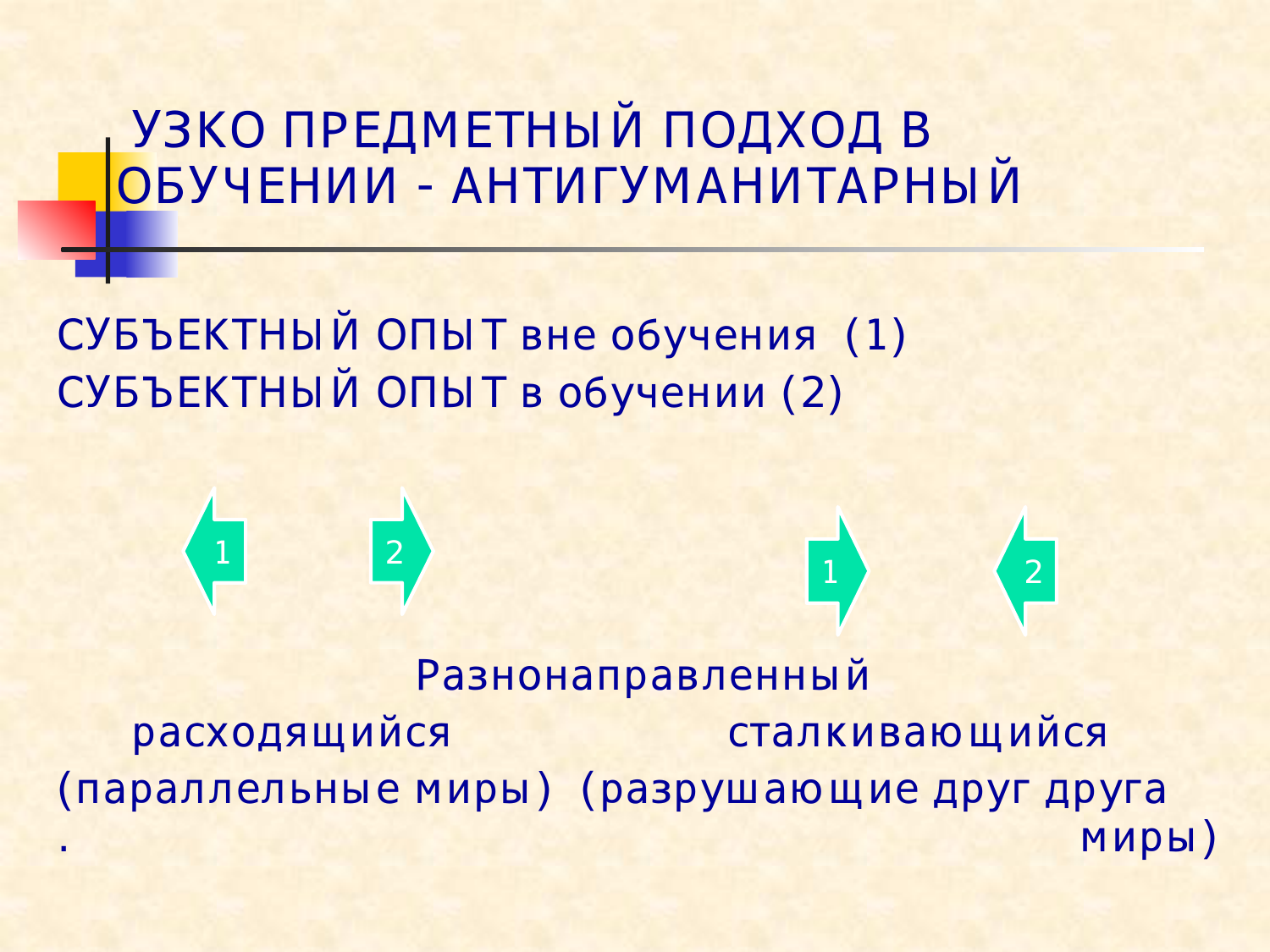

# УЗКО ПРЕДМЕТНЫЙ ПОДХОД В ОБУЧЕНИИ - антигуманитарный

СУБЪЕКТНЫЙ ОПЫТ вне обучения  (1)
СУБЪЕКТНЫЙ ОПЫТ в обучении (2)

Разнонаправленный
      расходящийся                      сталкивающийся
(параллельные миры)  (разрушающие друг друга     .                                                                                 миры)

1
2
1
2